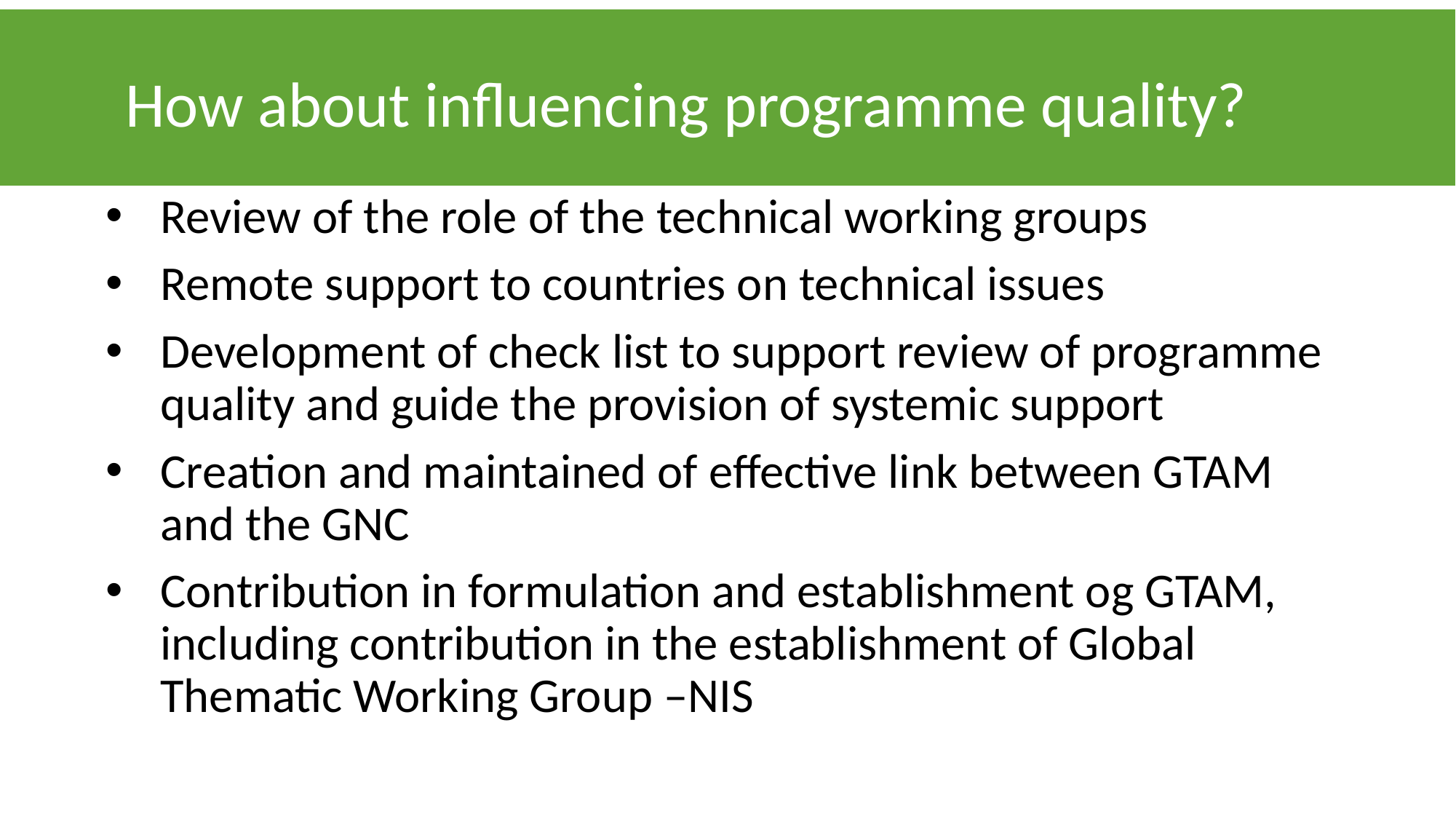

# How about influencing programme quality?
Review of the role of the technical working groups
Remote support to countries on technical issues
Development of check list to support review of programme quality and guide the provision of systemic support
Creation and maintained of effective link between GTAM and the GNC
Contribution in formulation and establishment og GTAM, including contribution in the establishment of Global Thematic Working Group –NIS